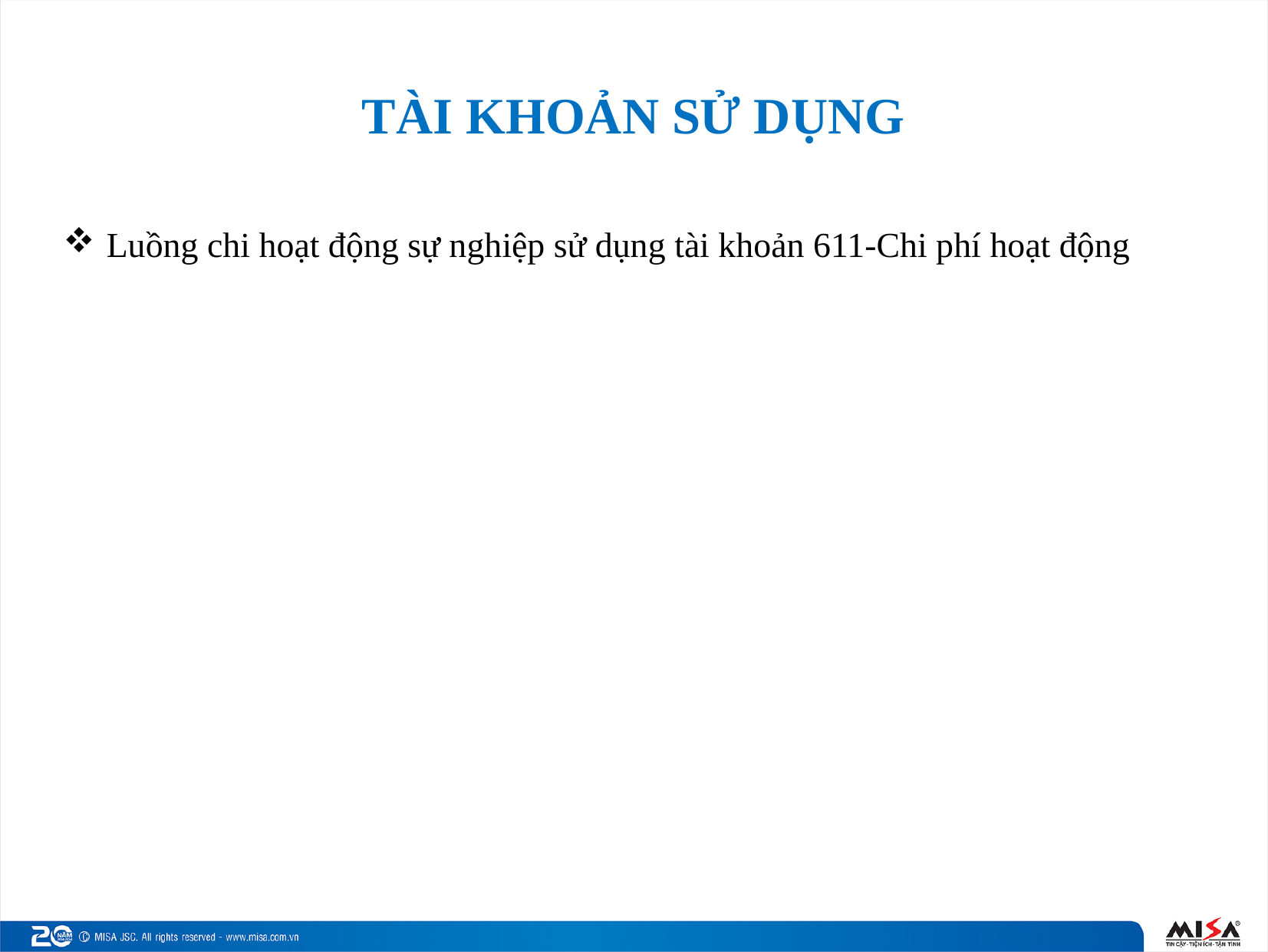

# TÀI KHOẢN SỬ DỤNG
Luồng chi hoạt động sự nghiệp sử dụng tài khoản 611-Chi phí hoạt động